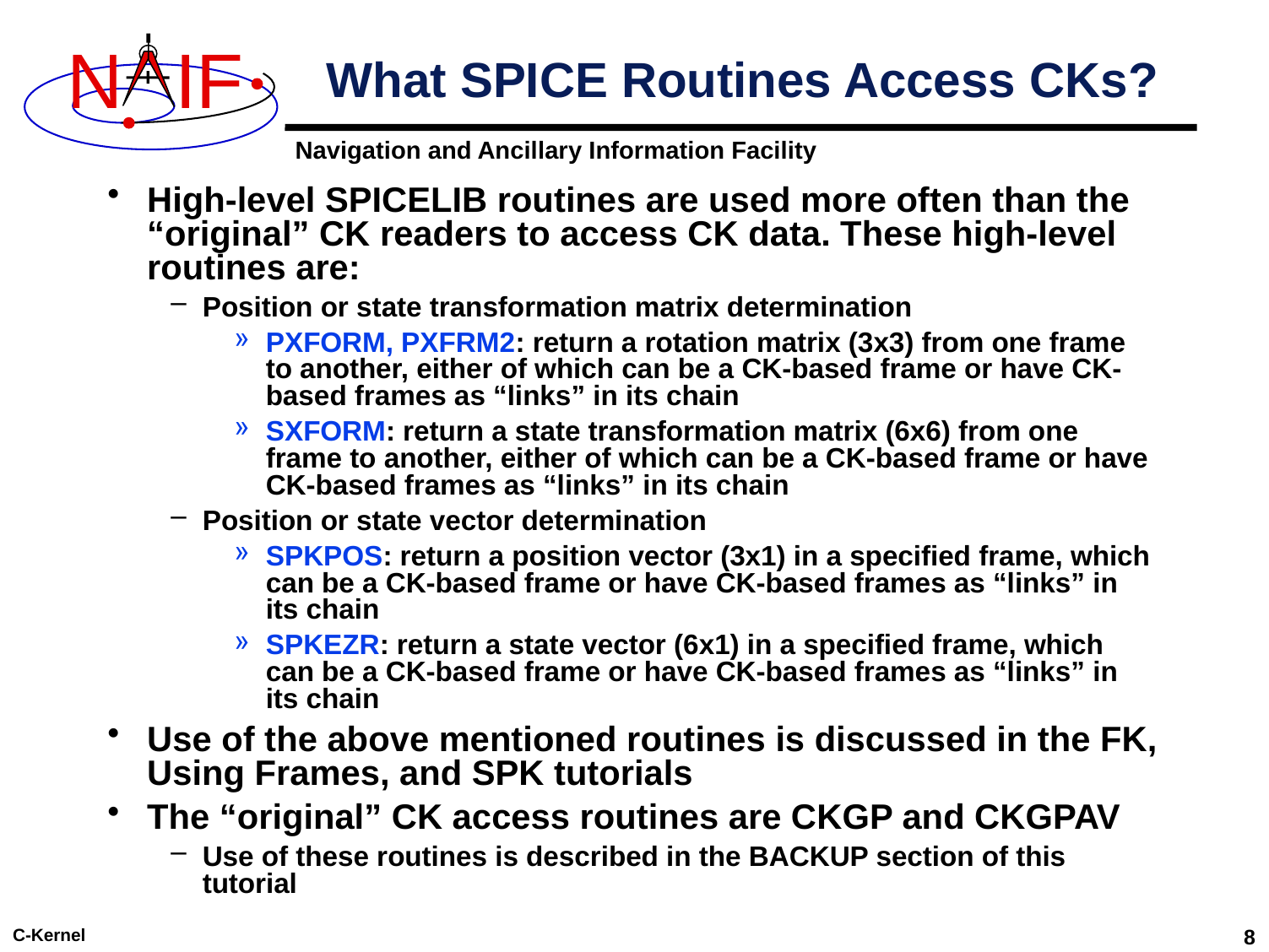

# What SPICE Routines Access CKs?
High-level SPICELIB routines are used more often than the “original” CK readers to access CK data. These high-level routines are:
Position or state transformation matrix determination
PXFORM, PXFRM2: return a rotation matrix (3x3) from one frame to another, either of which can be a CK-based frame or have CK-based frames as “links” in its chain
SXFORM: return a state transformation matrix (6x6) from one frame to another, either of which can be a CK-based frame or have CK-based frames as “links” in its chain
Position or state vector determination
SPKPOS: return a position vector (3x1) in a specified frame, which can be a CK-based frame or have CK-based frames as “links” in its chain
SPKEZR: return a state vector (6x1) in a specified frame, which can be a CK-based frame or have CK-based frames as “links” in its chain
Use of the above mentioned routines is discussed in the FK, Using Frames, and SPK tutorials
The “original” CK access routines are CKGP and CKGPAV
Use of these routines is described in the BACKUP section of this tutorial
C-Kernel
8